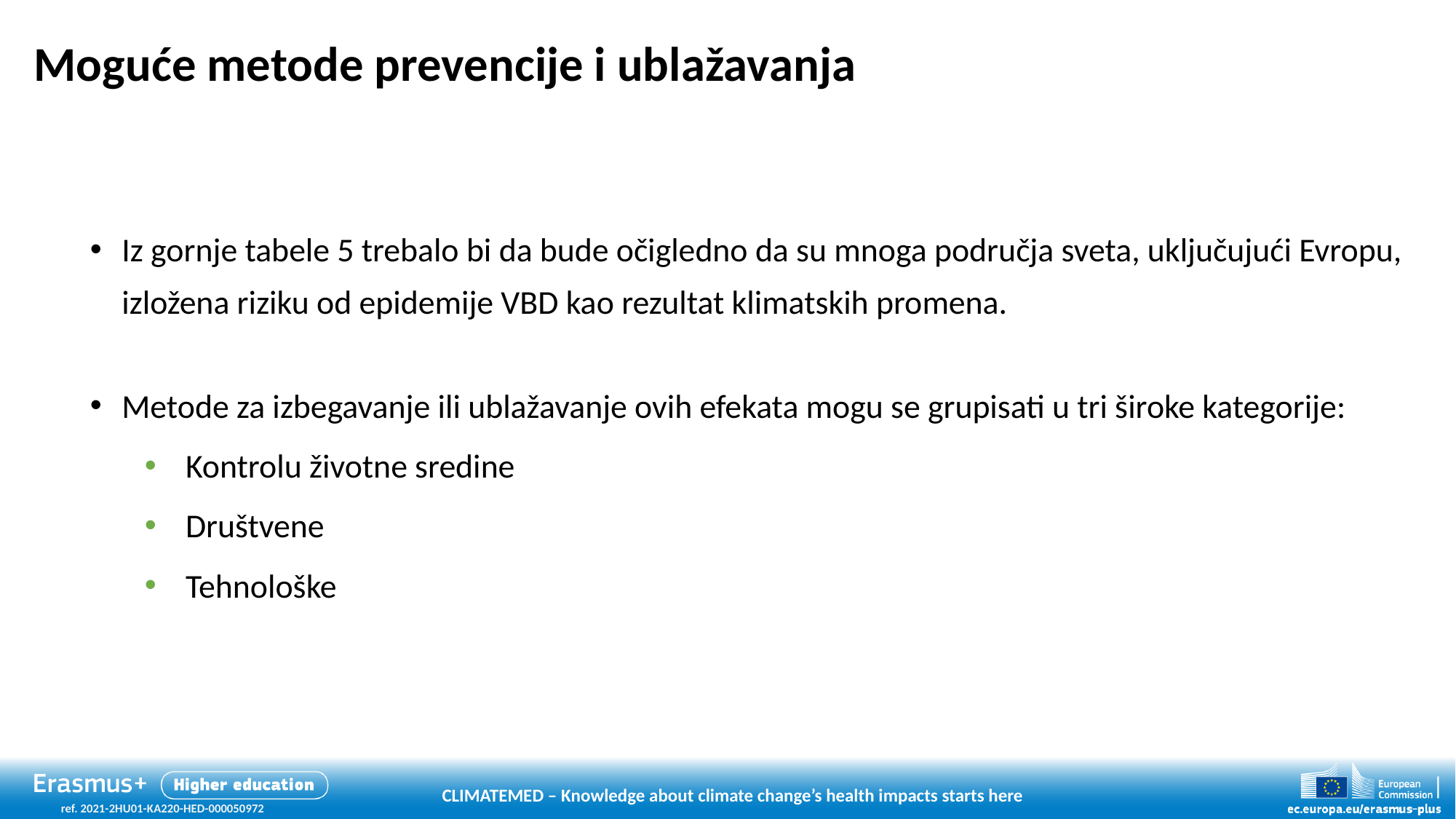

# Moguće metode prevencije i ublažavanja
Iz gornje tabele 5 trebalo bi da bude očigledno da su mnoga područja sveta, uključujući Evropu, izložena riziku od epidemije VBD kao rezultat klimatskih promena.

Metode za izbegavanje ili ublažavanje ovih efekata mogu se grupisati u tri široke kategorije:
Kontrolu životne sredine
Društvene
Tehnološke